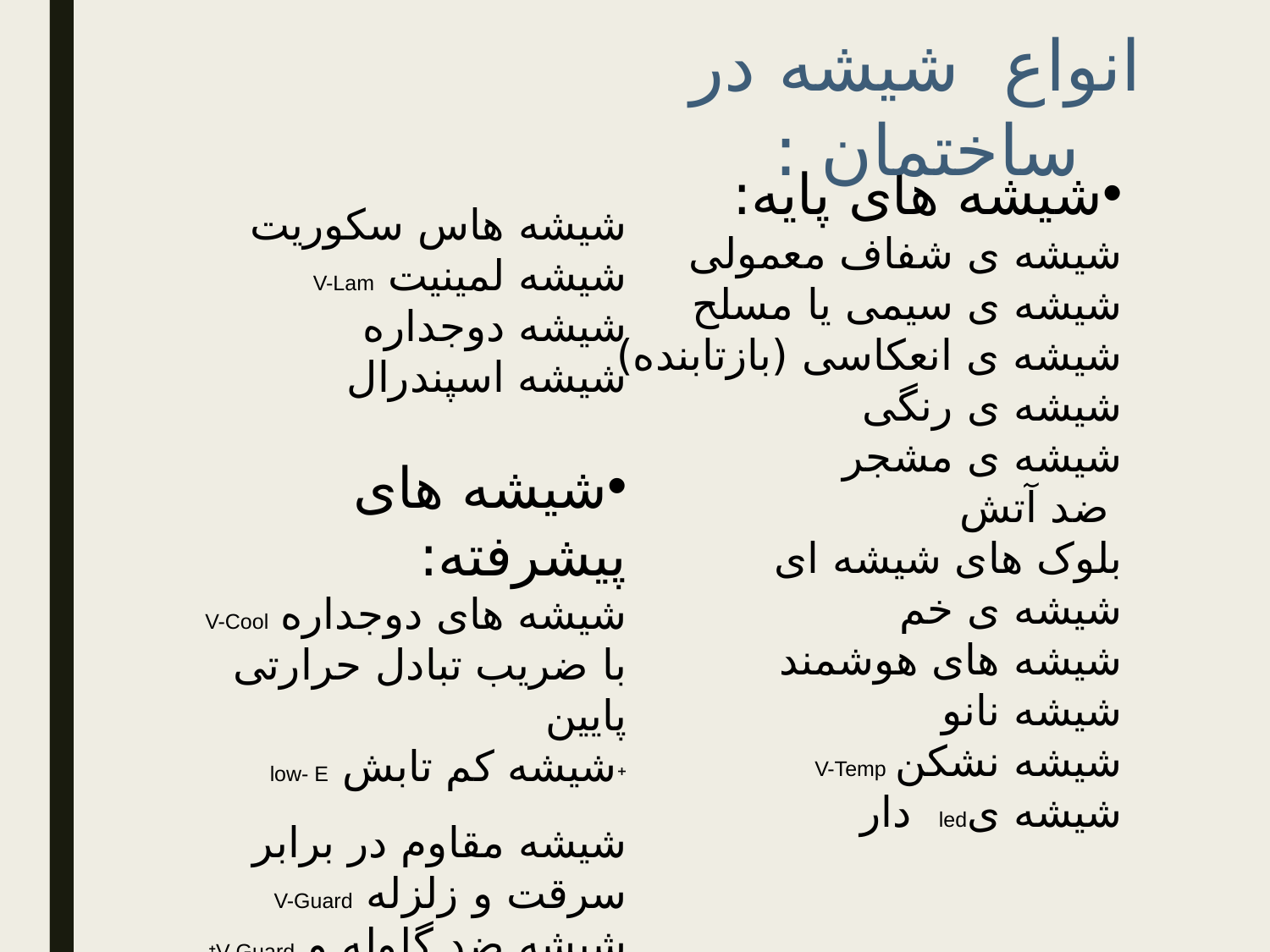

انواع  شیشه در ساختمان :
شیشه های پایه:
شیشه ی شفاف معمولی
شیشه ی سیمی یا مسلح
شیشه ی انعکاسی (بازتابنده)
شیشه ی رنگی
شیشه ی مشجر
 ضد آتش
بلوک های شیشه ای
شیشه ی خم
شیشه های هوشمند
شیشه نانو
شیشه نشکن V-Temp 
شیشه یled  دار

 
شیشه هاس سکوریت
شیشه لمینیت V-Lam
شیشه دوجداره
شیشه اسپندرال

شیشه های پیشرفته:
 V-Cool  شیشه های دوجداره با ضریب تبادل حرارتی پایین
+شیشه کم تابش low- E

شیشه مقاوم در برابر سرقت و زلزله V-Guard
+V-Guard  شیشه ضد گلوله و ایمن در برابر انفجار